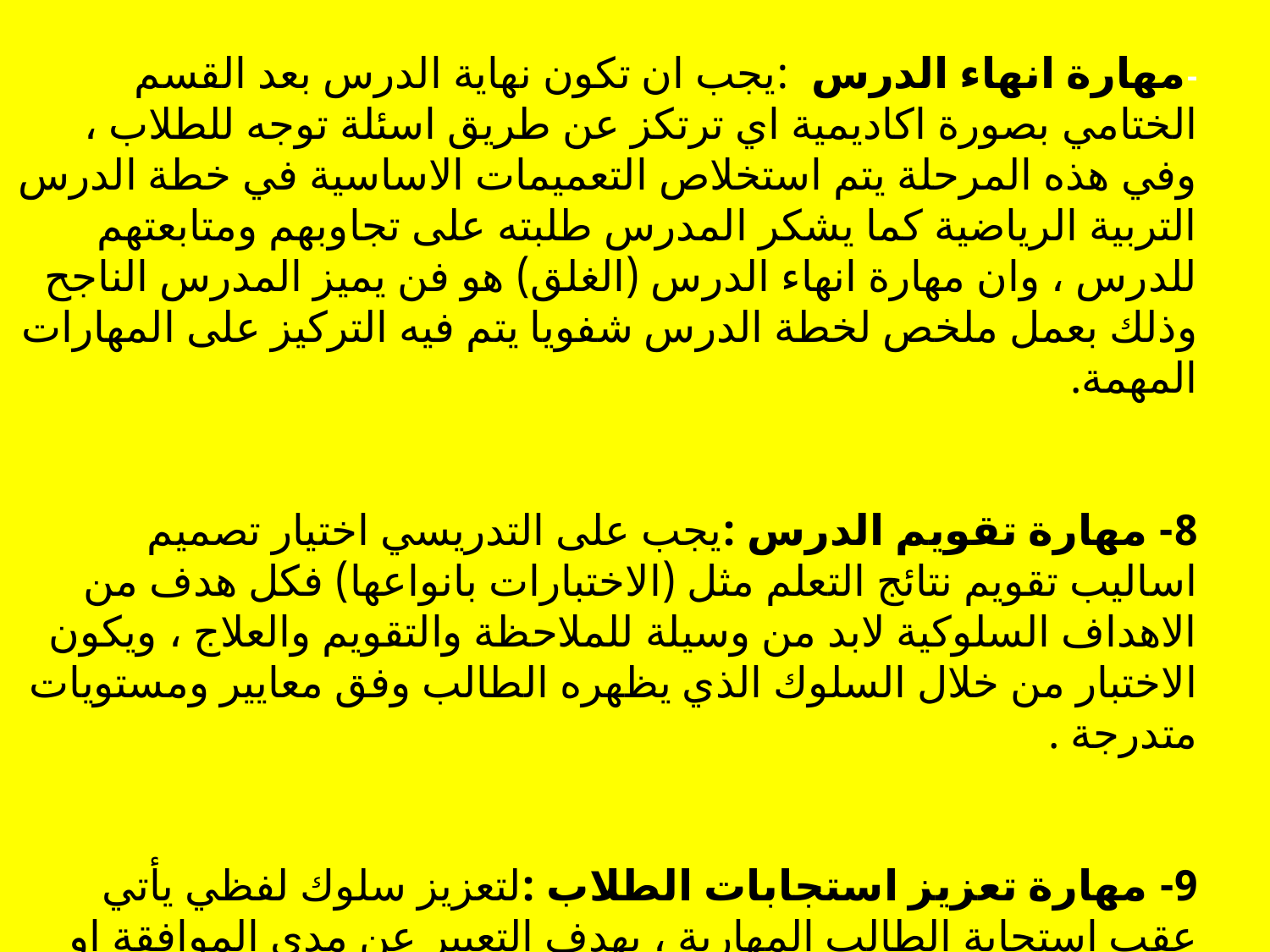

-مهارة انهاء الدرس  :يجب ان تكون نهاية الدرس بعد القسم الختامي بصورة اكاديمية اي ترتكز عن طريق اسئلة توجه للطلاب ، وفي هذه المرحلة يتم استخلاص التعميمات الاساسية في خطة الدرس التربية الرياضية كما يشكر المدرس طلبته على تجاوبهم ومتابعتهم للدرس ، وان مهارة انهاء الدرس (الغلق) هو فن يميز المدرس الناجح وذلك بعمل ملخص لخطة الدرس شفويا يتم فيه التركيز على المهارات المهمة.

8- مهارة تقويم الدرس :يجب على التدريسي اختيار تصميم اساليب تقويم نتائج التعلم مثل (الاختبارات بانواعها) فكل هدف من الاهداف السلوكية لابد من وسيلة للملاحظة والتقويم والعلاج ، ويكون الاختبار من خلال السلوك الذي يظهره الطالب وفق معايير ومستويات متدرجة .

9- مهارة تعزيز استجابات الطلاب :لتعزيز سلوك لفظي يأتي عقب استجابة الطالب المهارية ، بهدف التعبير عن مدى الموافقة او الرفض للسلوك ويأتي على عدة أشكال :-